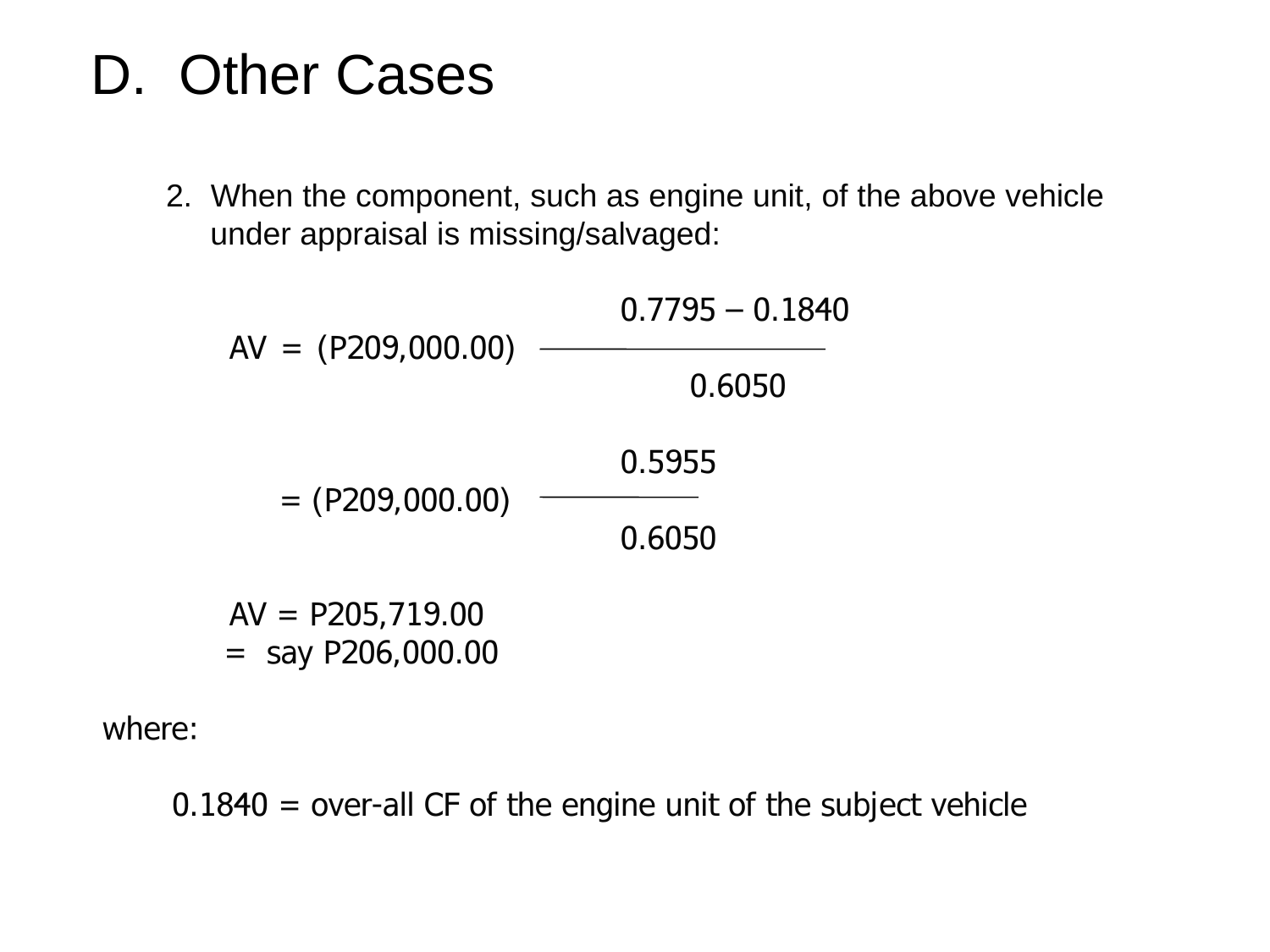

D.  Other Cases
	2.  When the component, such as engine unit, of the above vehicle 	       under appraisal is missing/salvaged:

					 0.7795 – 0.1840
		AV = (P209,000.00) 	                 							        0.6050

					 0.5955
		     = (P209,000.00)
					 0.6050

		AV = P205,719.00
                 =  say P206,000.00

	where:

	       0.1840 = over-all CF of the engine unit of the subject vehicle